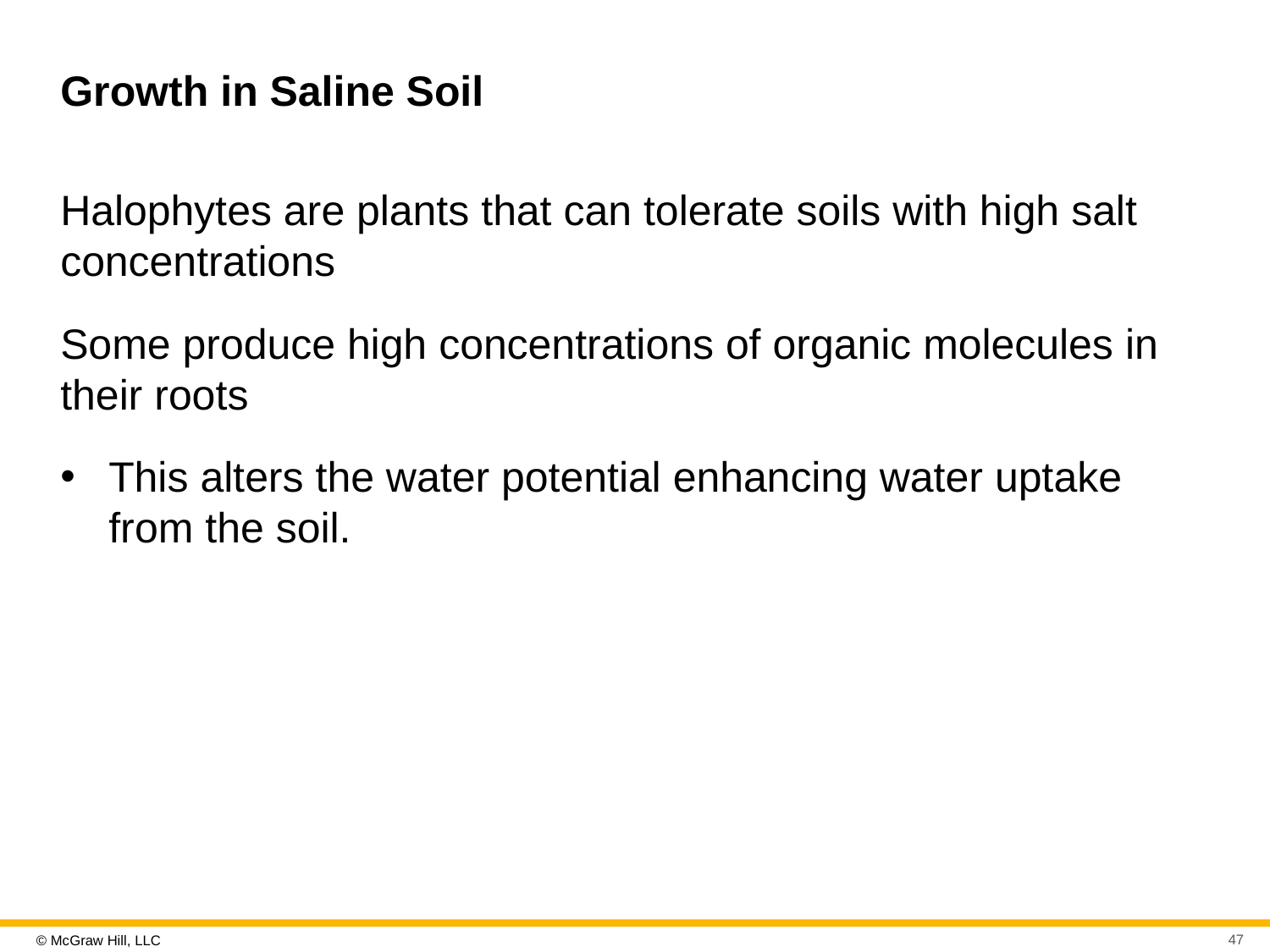

# Growth in Saline Soil
Halophytes are plants that can tolerate soils with high salt concentrations
Some produce high concentrations of organic molecules in their roots
This alters the water potential enhancing water uptake from the soil.
47